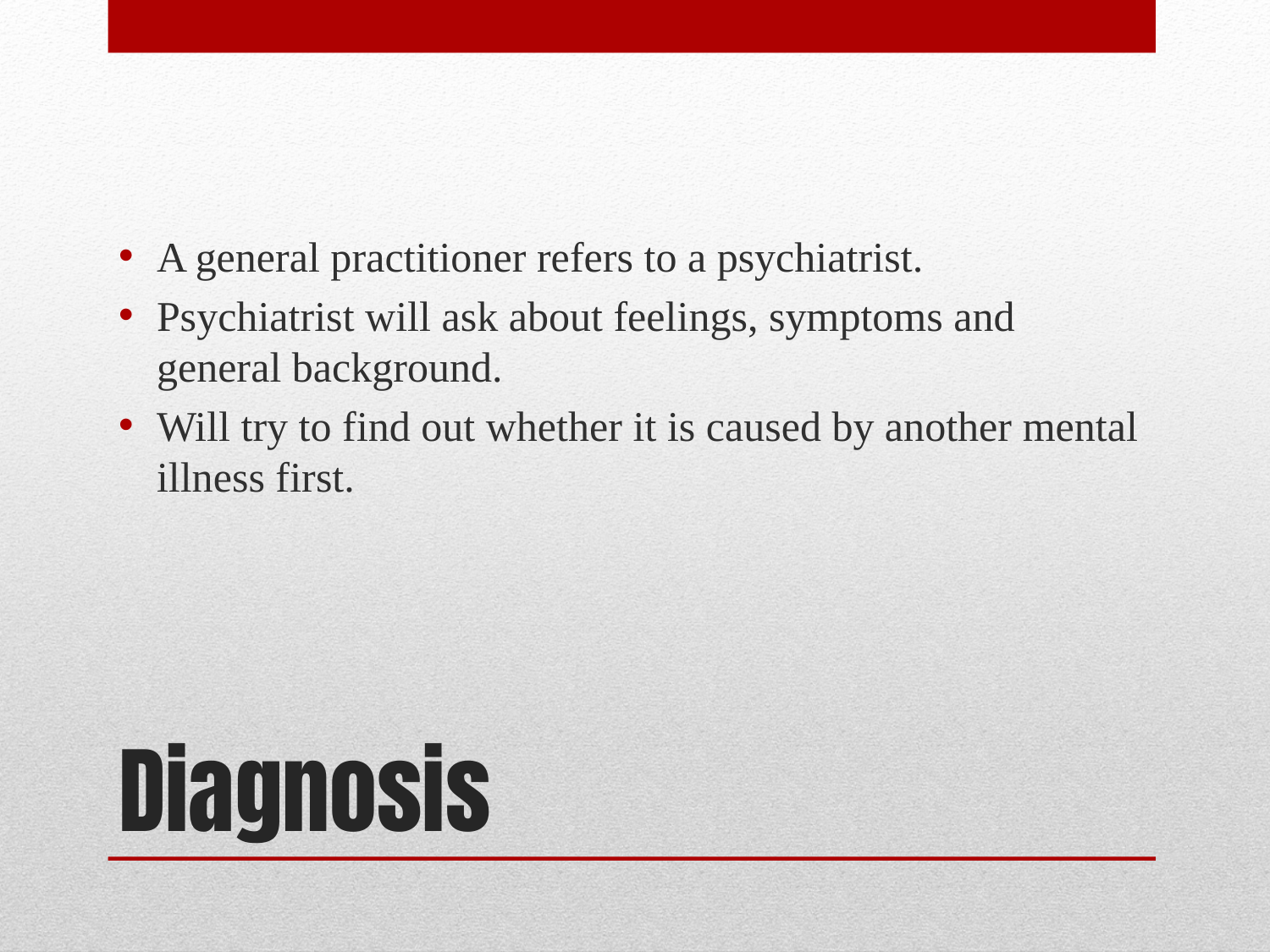

A general practitioner refers to a psychiatrist.
Psychiatrist will ask about feelings, symptoms and general background.
Will try to find out whether it is caused by another mental illness first.
# Diagnosis